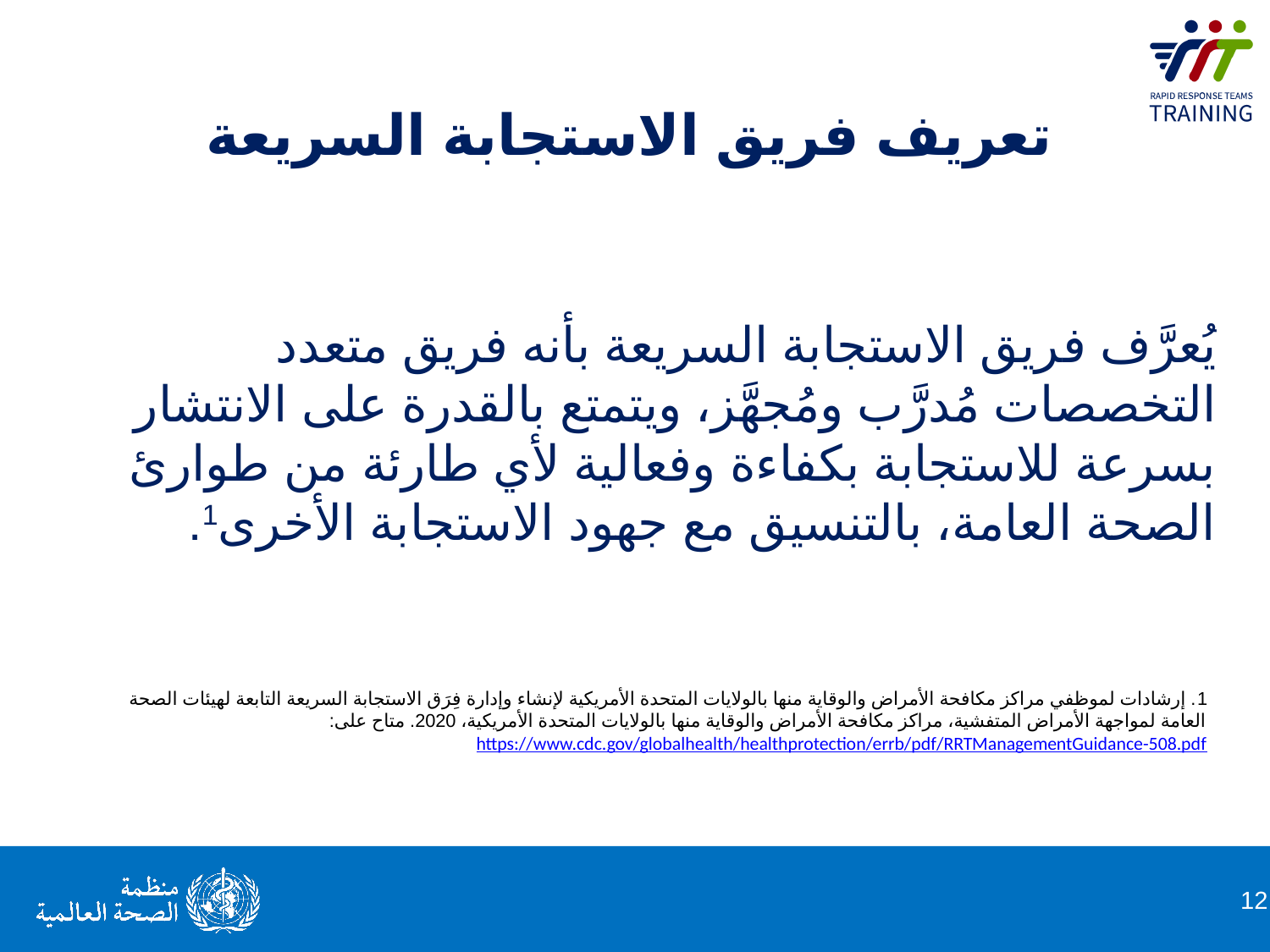

# تعريف فريق الاستجابة السريعة
يُعرَّف فريق الاستجابة السريعة بأنه فريق متعدد التخصصات مُدرَّب ومُجهَّز، ويتمتع بالقدرة على الانتشار بسرعة للاستجابة بكفاءة وفعالية لأي طارئة من طوارئ الصحة العامة، بالتنسيق مع جهود الاستجابة الأخرى1.

1. إرشادات لموظفي مراكز مكافحة الأمراض والوقاية منها بالولايات المتحدة الأمريكية لإنشاء وإدارة فِرَق الاستجابة السريعة التابعة لهيئات الصحة العامة لمواجهة الأمراض المتفشية، مراكز مكافحة الأمراض والوقاية منها بالولايات المتحدة الأمريكية، 2020. متاح على: https://www.cdc.gov/globalhealth/healthprotection/errb/pdf/RRTManagementGuidance-508.pdf